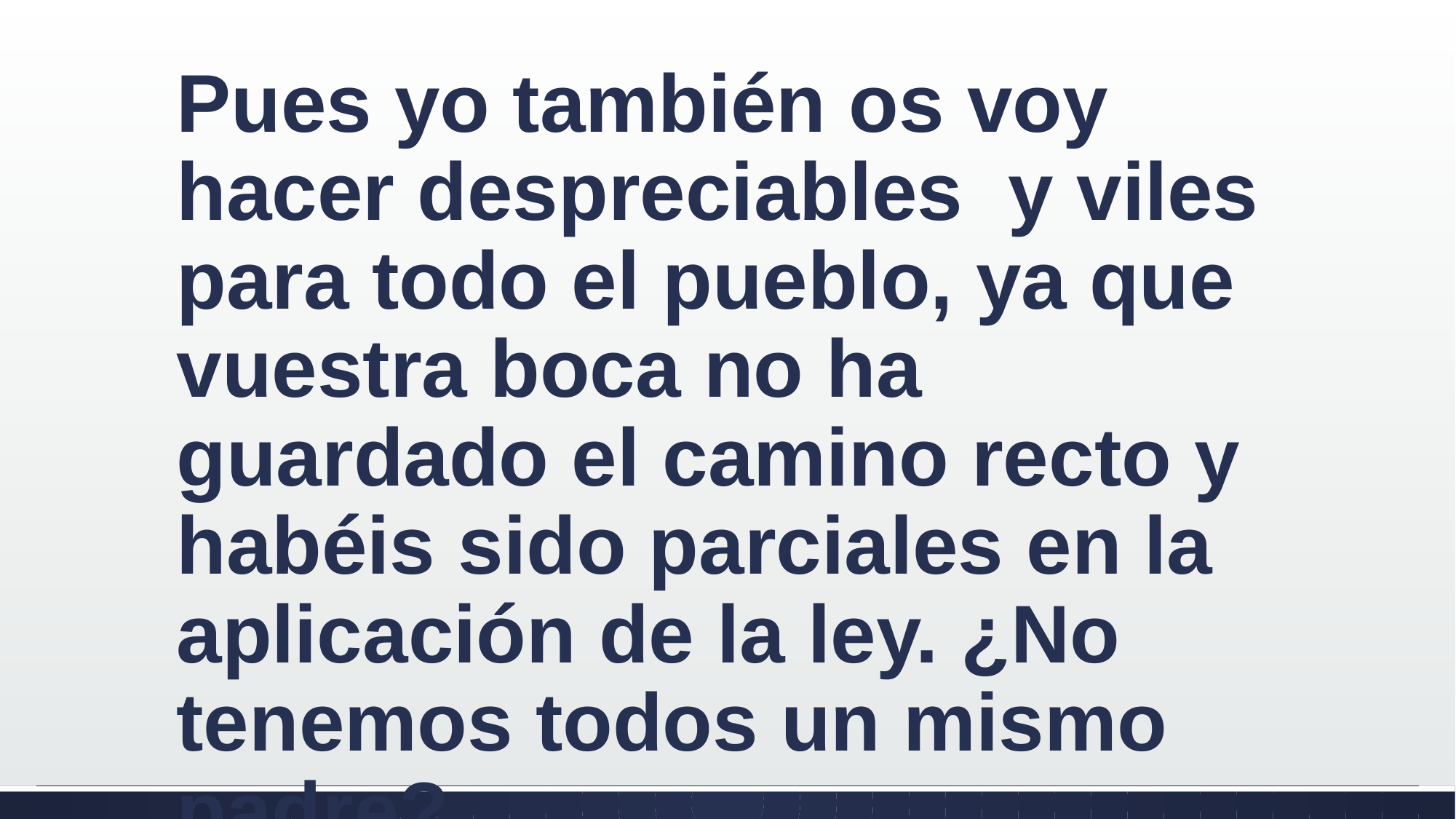

#
Pues yo también os voy hacer despreciables  y viles para todo el pueblo, ya que vuestra boca no ha guardado el camino recto y habéis sido parciales en la aplicación de la ley. ¿No tenemos todos un mismo padre?